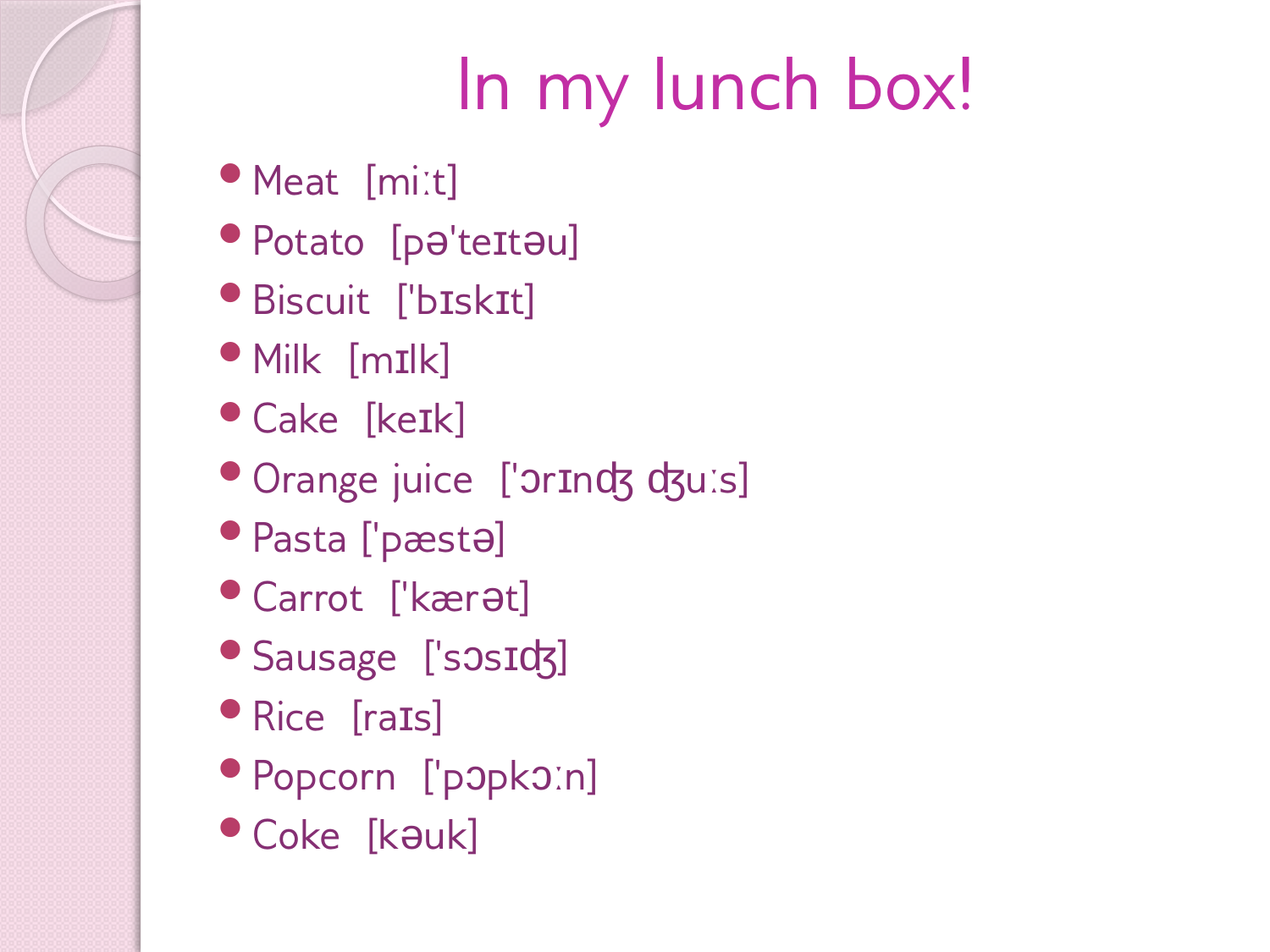

# In my lunch box!
Meat  [miːt]
Potato  [pə'teɪtəu]
Biscuit  ['bɪskɪt]
Milk  [mɪlk]
Cake  [keɪk]
Orange juice  ['ɔrɪnʤ ʤuːs]
Pasta ['pæstə]
Carrot  ['kærət]
Sausage  ['sɔsɪʤ]
Rice  [raɪs]
Popcorn  ['pɔpkɔːn]
Coke  [kəuk]